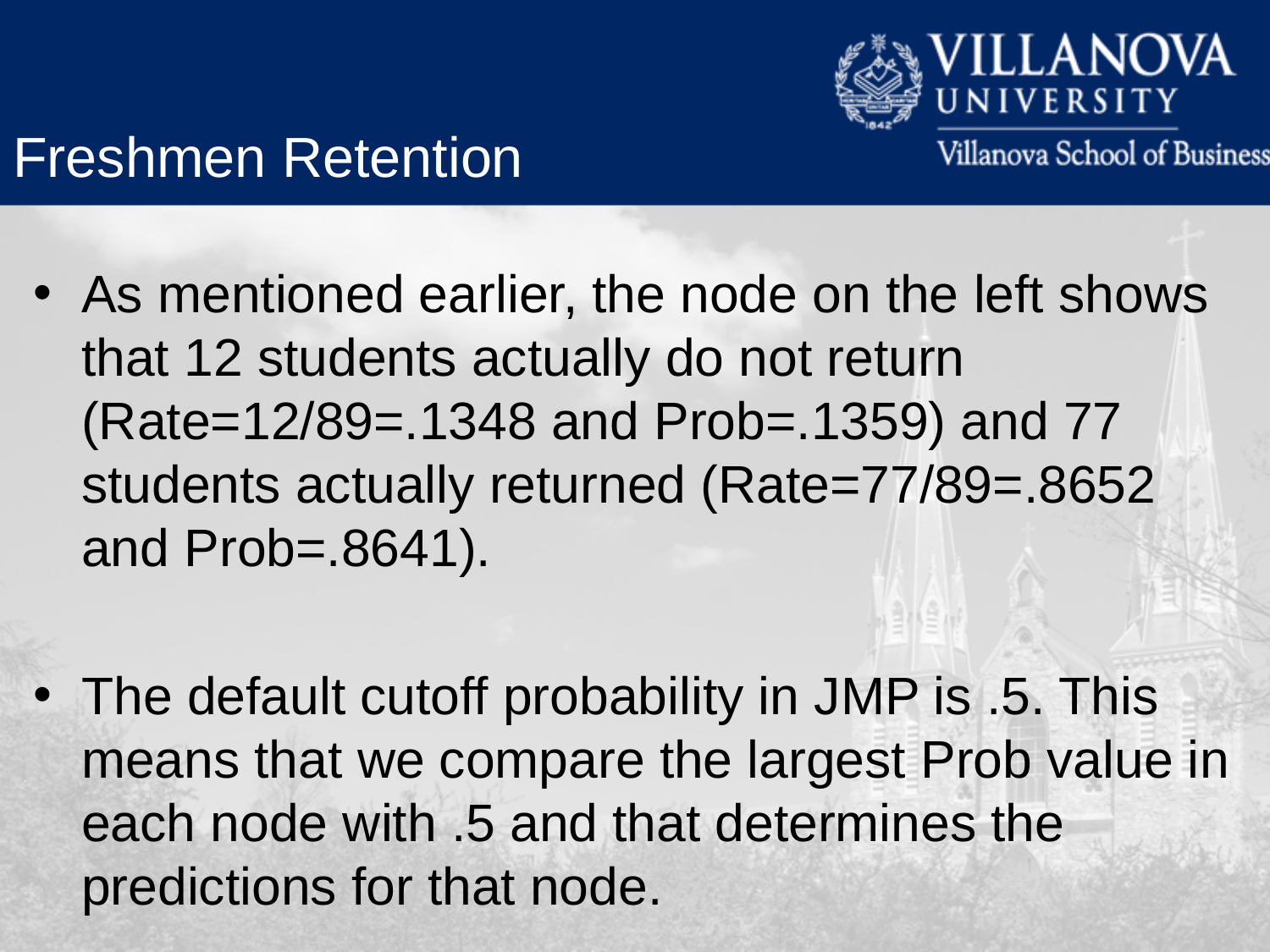

Freshmen Retention
As mentioned earlier, the node on the left shows that 12 students actually do not return (Rate=12/89=.1348 and Prob=.1359) and 77 students actually returned (Rate=77/89=.8652 and Prob=.8641).

The default cutoff probability in JMP is .5. This means that we compare the largest Prob value in each node with .5 and that determines the predictions for that node.